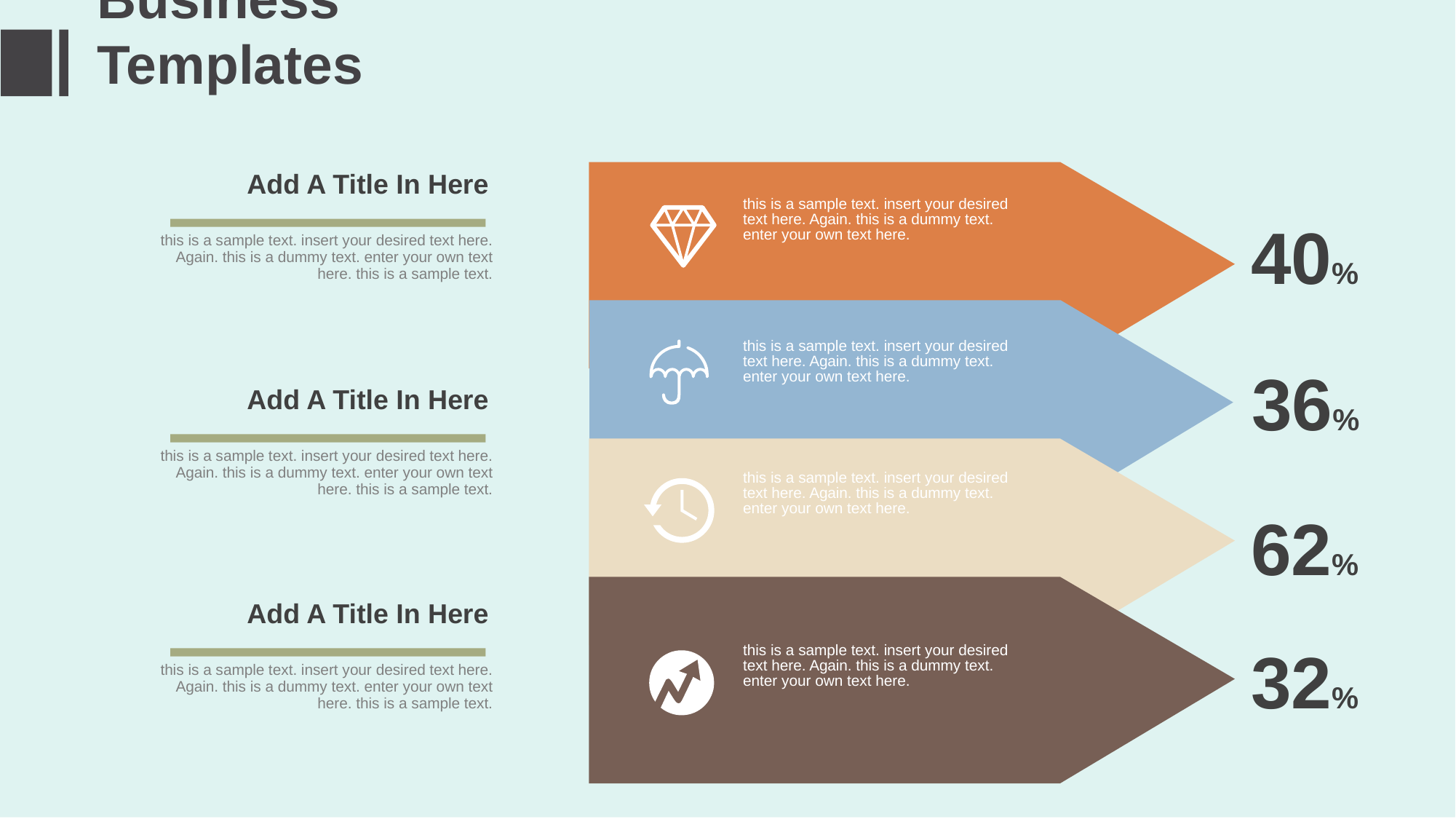

Add A Title In Here
this is a sample text. insert your desired text here. Again. this is a dummy text. enter your own text here. this is a sample text.

this is a sample text. insert your desired text here. Again. this is a dummy text. enter your own text here.

40%

this is a sample text. insert your desired text here. Again. this is a dummy text. enter your own text here.

36%

Add A Title In Here
this is a sample text. insert your desired text here. Again. this is a dummy text. enter your own text here. this is a sample text.

this is a sample text. insert your desired text here. Again. this is a dummy text. enter your own text here.

62%
Add A Title In Here
this is a sample text. insert your desired text here. Again. this is a dummy text. enter your own text here. this is a sample text.

32%
this is a sample text. insert your desired text here. Again. this is a dummy text. enter your own text here.